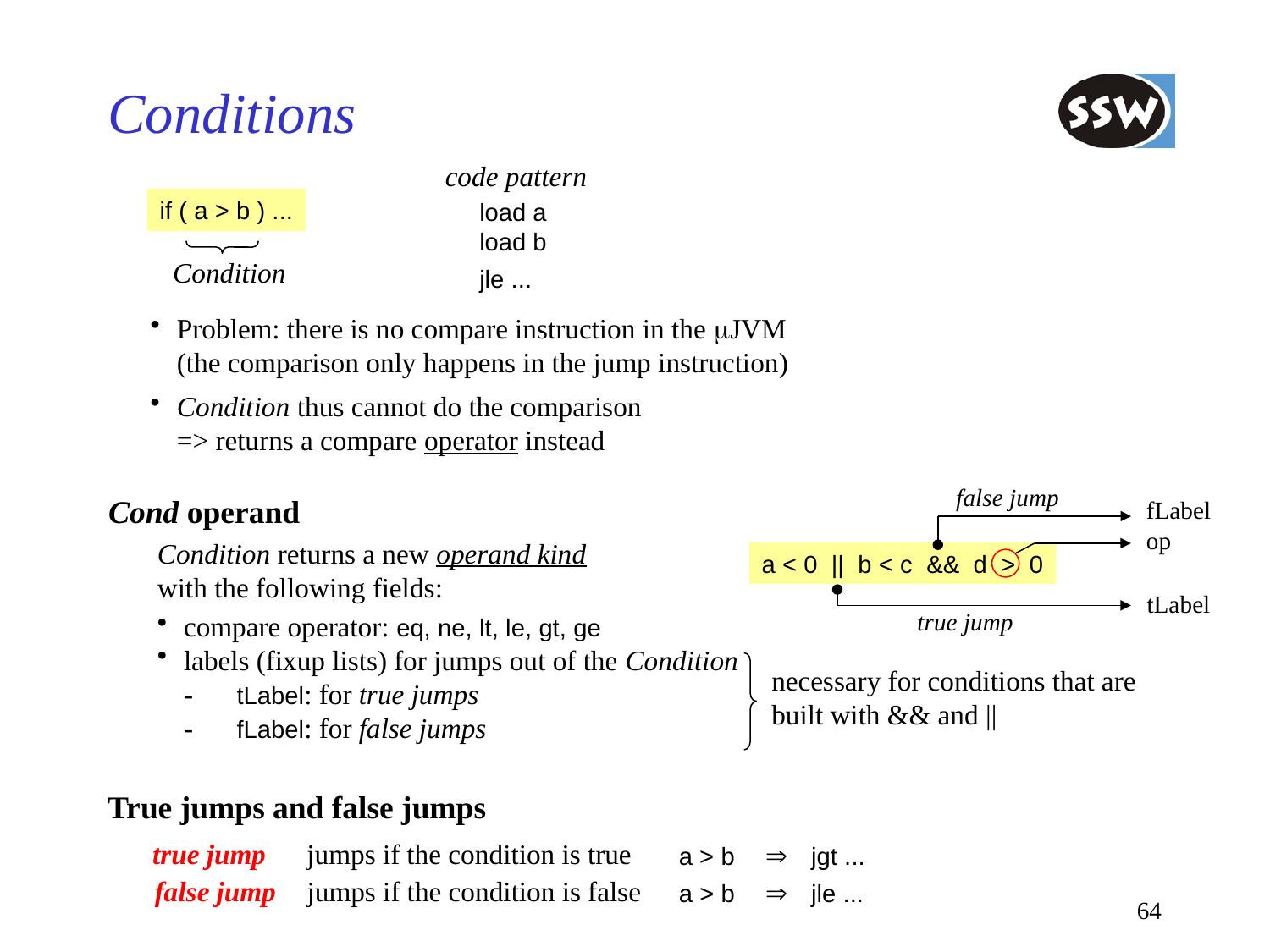

# Conditions
code pattern
if ( a > b ) ...
load a
load b
jle ...

Condition
Problem: there is no compare instruction in the μJVM
(the comparison only happens in the jump instruction)
Condition thus cannot do the comparison
=> returns a compare operator instead
false jump
fLabel

Cond operand
Condition returns a new operand kind
with the following fields:
compare operator: eq, ne, lt, le, gt, ge
labels (fixup lists) for jumps out of the Condition
-	tLabel: for true jumps
-	fLabel: for false jumps

necessary for conditions that are
built with && and ||
op

a < 0  ||  b < c  &&  d  >  0

tLabel
true jump
True jumps and false jumps
true jump
jumps if the condition is true
a > b	 ⇒ 	jgt ...
false jump
jumps if the condition is false
a > b	 ⇒ 	jle ...
64